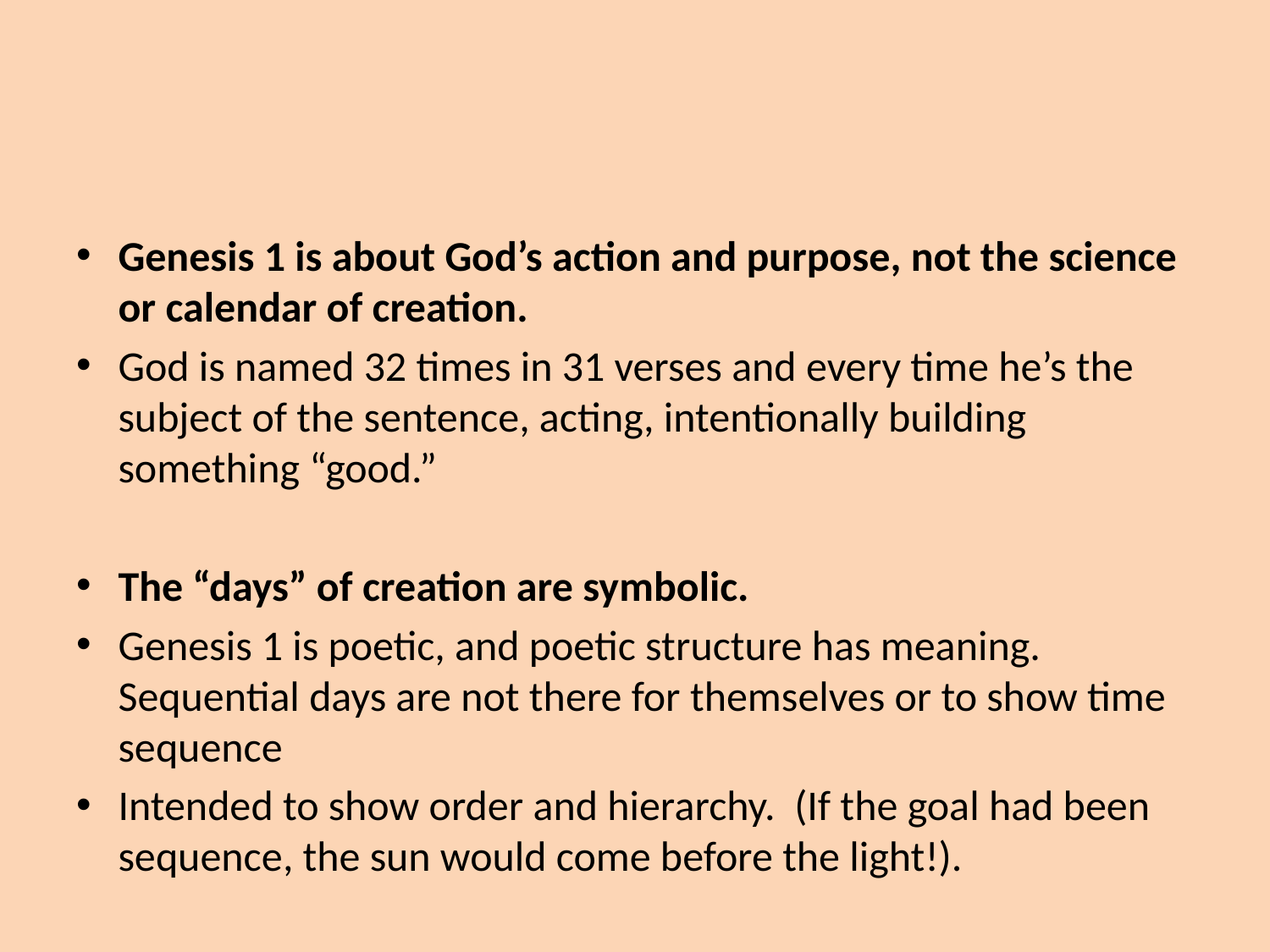

#
Genesis 1 is about God’s action and purpose, not the science or calendar of creation.
God is named 32 times in 31 verses and every time he’s the subject of the sentence, acting, intentionally building something “good.”

The “days” of creation are symbolic.
Genesis 1 is poetic, and poetic structure has meaning. Sequential days are not there for themselves or to show time sequence
Intended to show order and hierarchy.  (If the goal had been sequence, the sun would come before the light!).